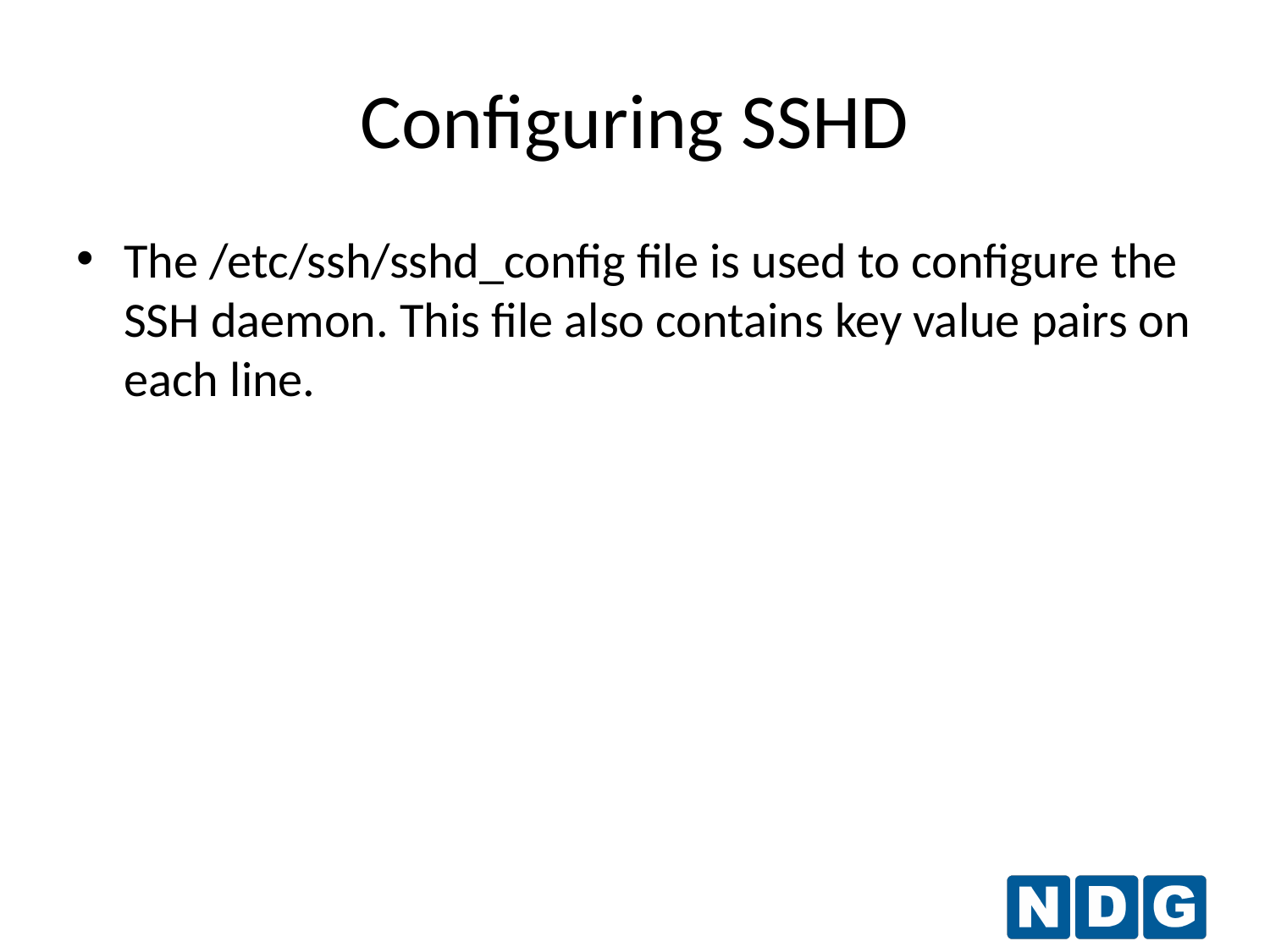

# Configuring SSHD
The /etc/ssh/sshd_config file is used to configure the SSH daemon. This file also contains key value pairs on each line.